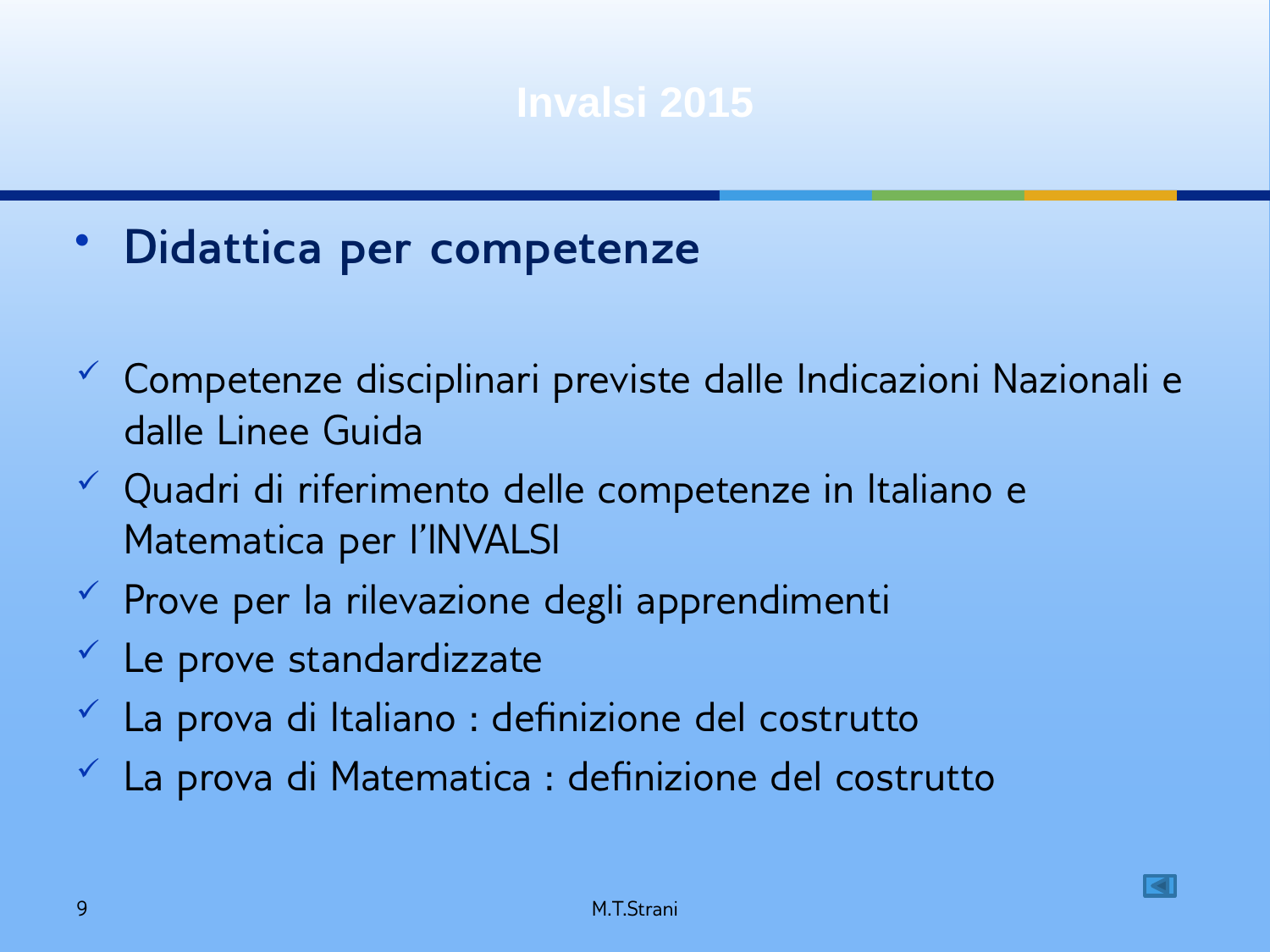

# Invalsi 2015
Didattica per competenze

Competenze disciplinari previste dalle Indicazioni Nazionali e dalle Linee Guida
Quadri di riferimento delle competenze in Italiano e Matematica per l’INVALSI
Prove per la rilevazione degli apprendimenti
Le prove standardizzate
La prova di Italiano : definizione del costrutto
La prova di Matematica : definizione del costrutto

9
M.T.Strani